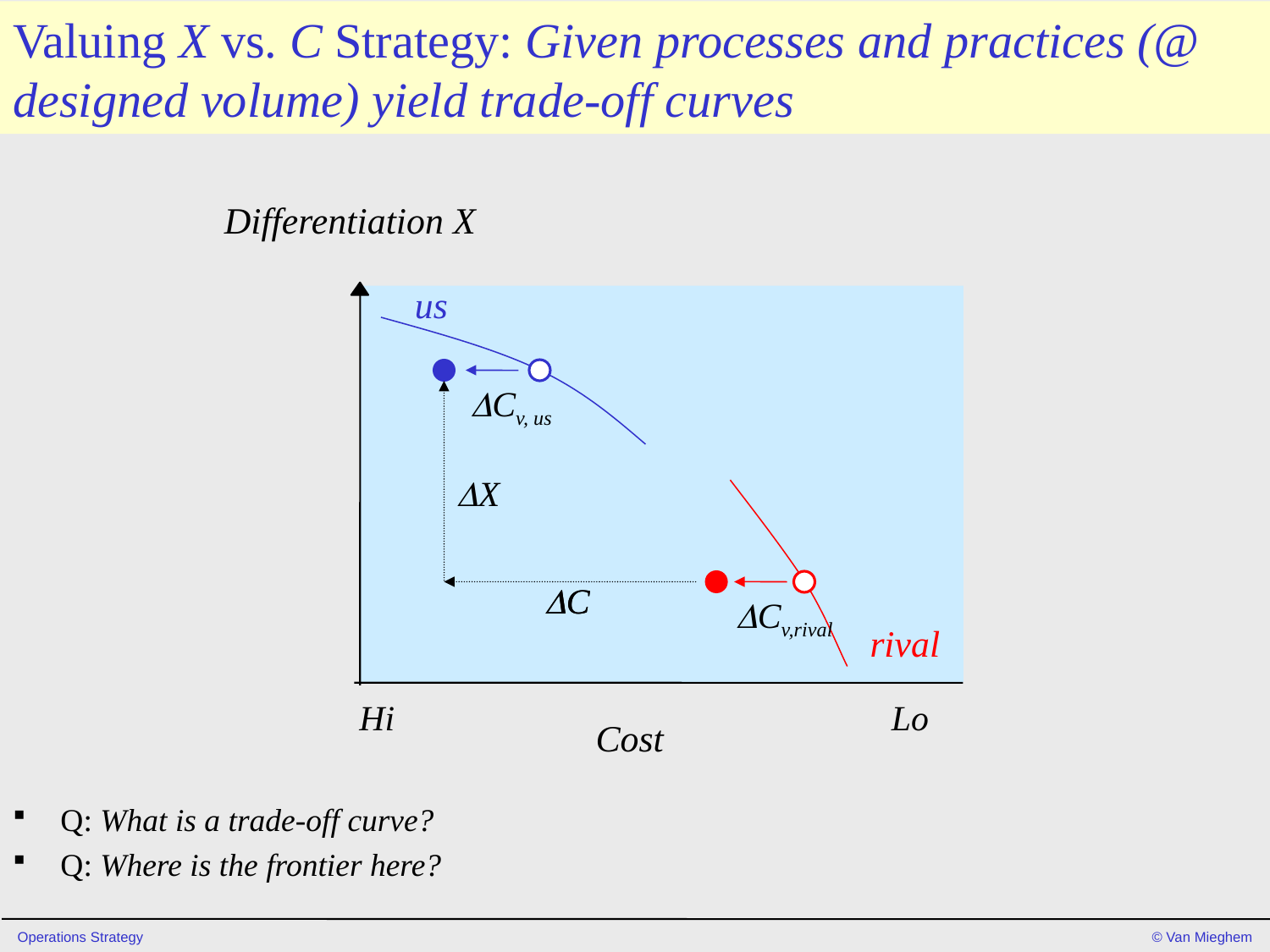

# Valuing X vs. C Strategy: Given processes and practices (@ designed volume) yield trade-off curves
Differentiation X
us

ΔCv, us

ΔX

ΔC
ΔC

ΔCv,rival
rival

Hi
Lo
Cost

Q: What is a trade-off curve?
Q: Where is the frontier here?